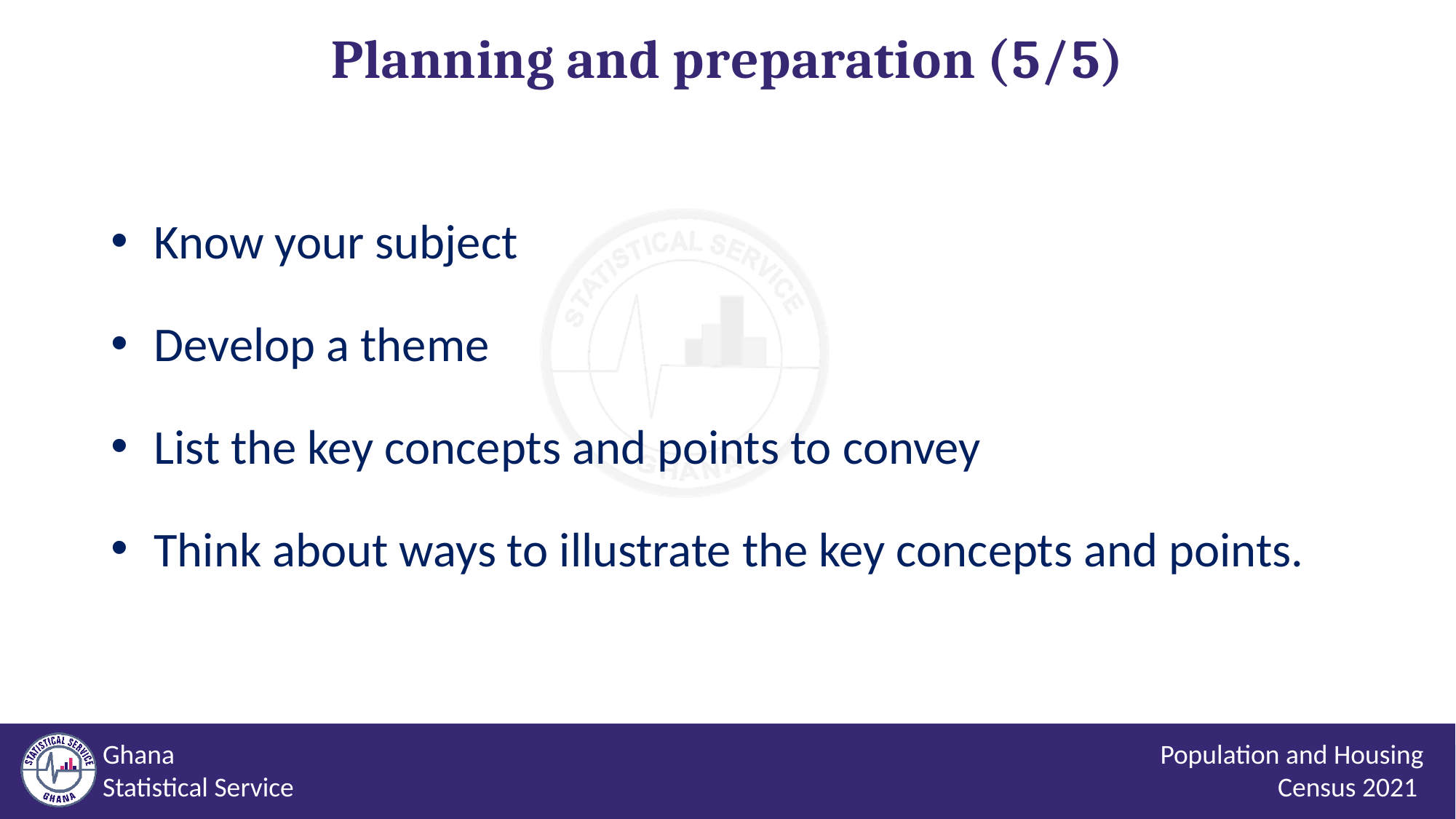

# Planning and preparation (5/5)
Know your subject
Develop a theme
List the key concepts and points to convey
Think about ways to illustrate the key concepts and points.